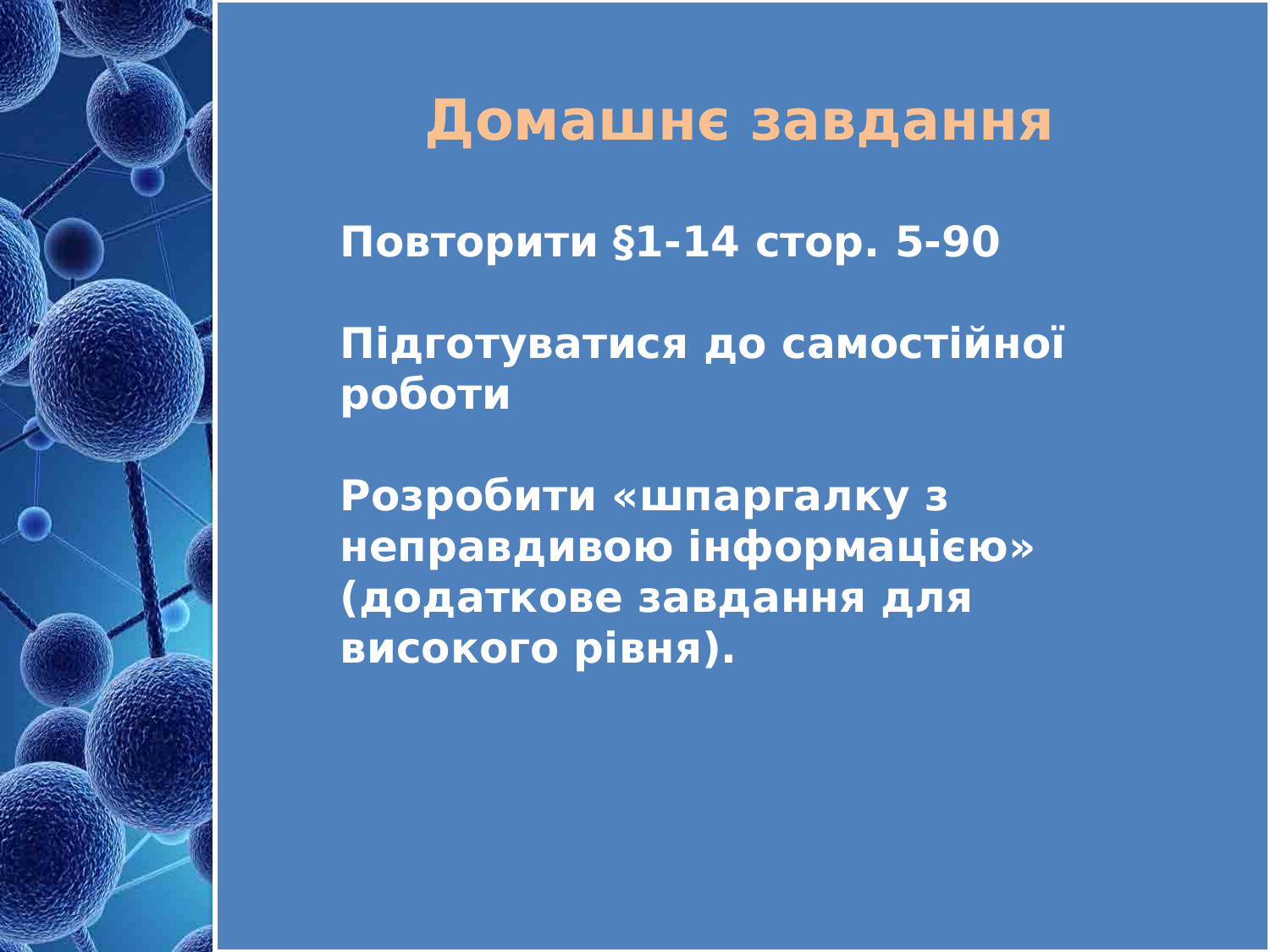

# Домашнє завдання
Повторити §1-14 стор. 5-90

Підготуватися до самостійної роботи

Розробити «шпаргалку з неправдивою інформацією» (додаткове завдання для високого рівня).